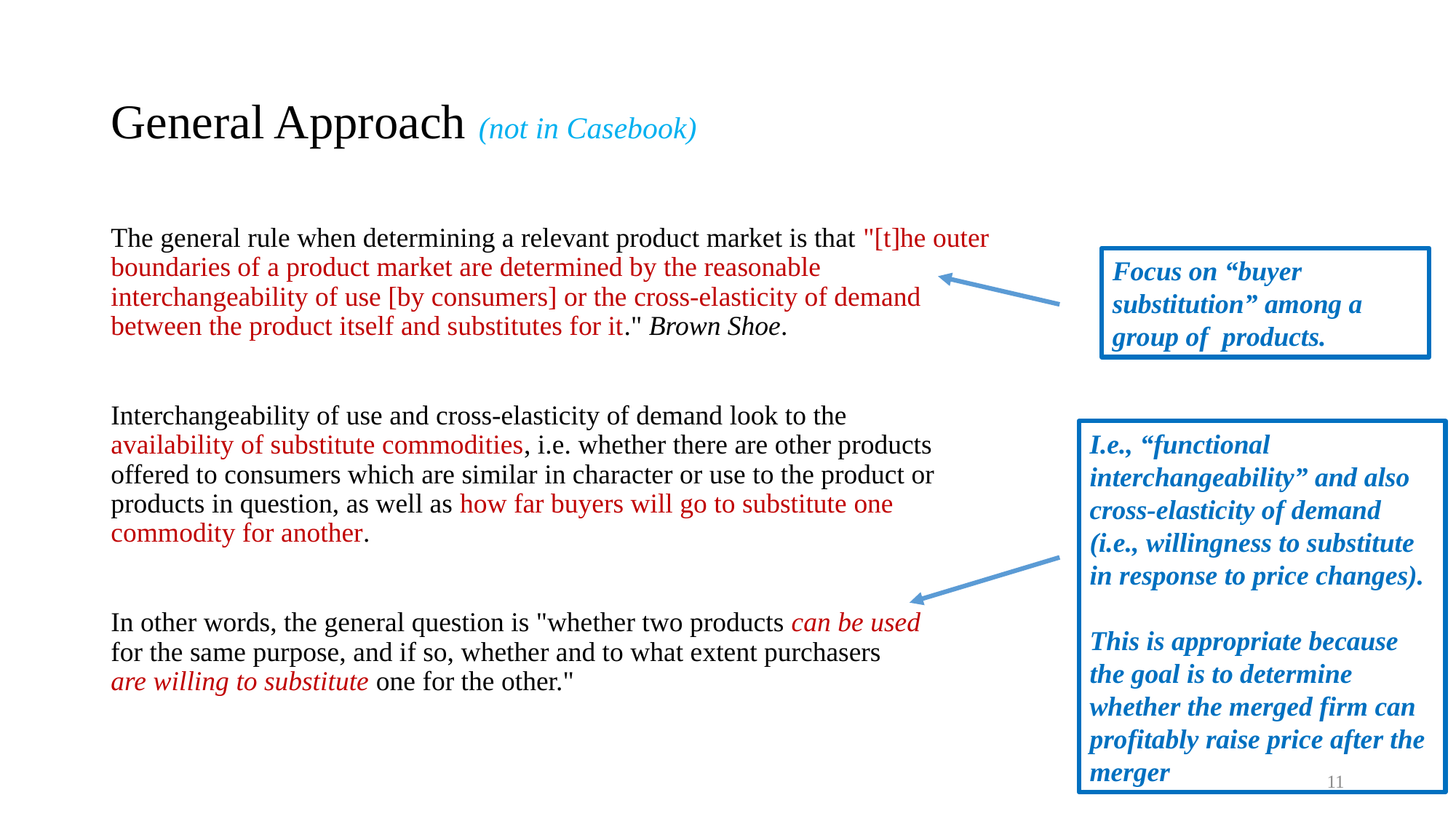

# General Approach (not in Casebook)
The general rule when determining a relevant product market is that "[t]he outer boundaries of a product market are determined by the reasonable interchangeability of use [by consumers] or the cross-elasticity of demand between the product itself and substitutes for it." Brown Shoe.

Interchangeability of use and cross-elasticity of demand look to the
availability of substitute commodities, i.e. whether there are other products offered to consumers which are similar in character or use to the product or products in question, as well as how far buyers will go to substitute one commodity for another.

In other words, the general question is "whether two products can be used
for the same purpose, and if so, whether and to what extent purchasers
are willing to substitute one for the other."

Focus on “buyer substitution” among a group of  products.
I.e., “functional interchangeability” and also cross-elasticity of demand (i.e., willingness to substitute  in response to price changes).

This is appropriate because the goal is to determine whether the merged firm can profitably raise price after the merger
11